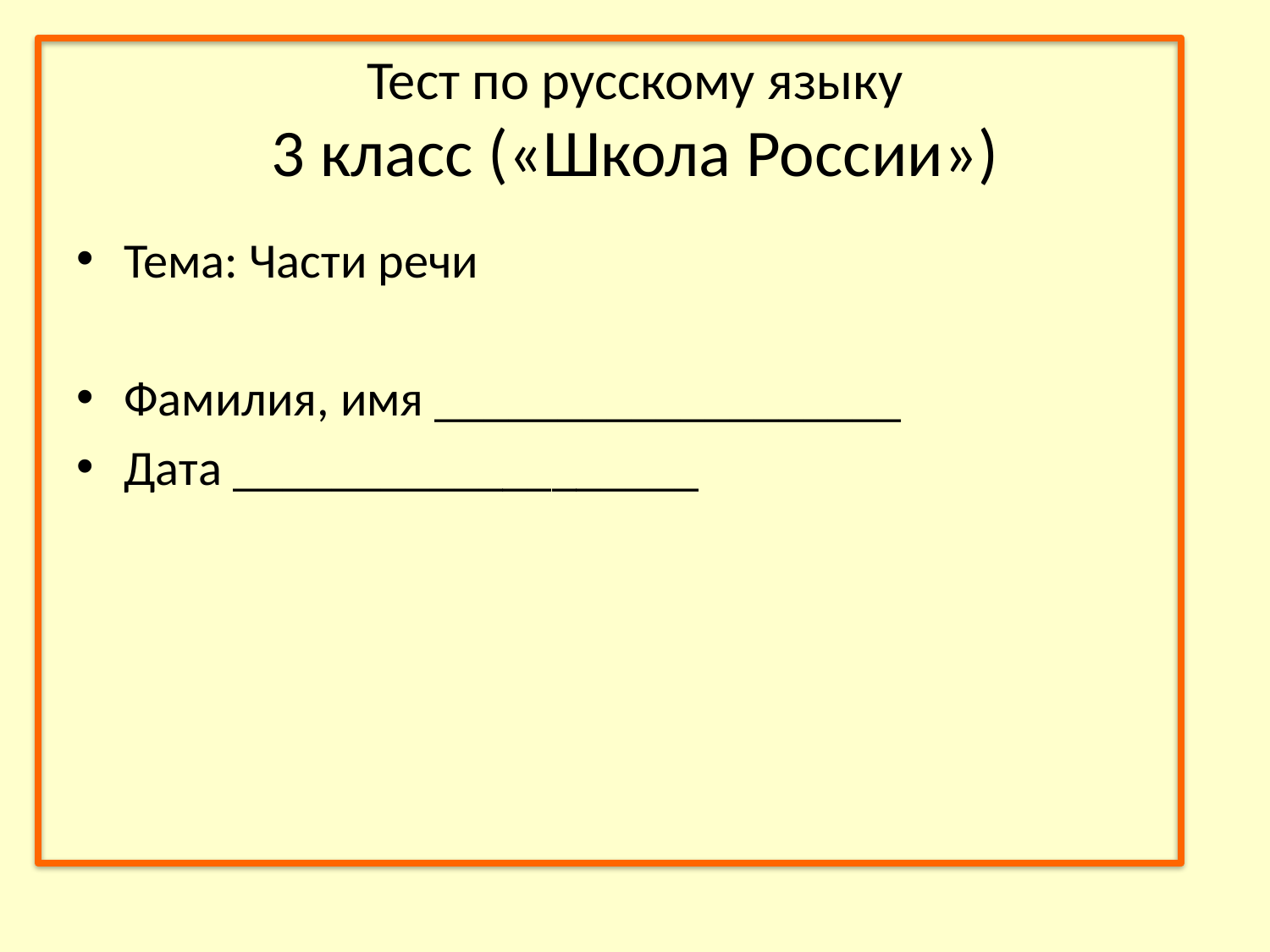

# Тест по русскому языку
3 класс («Школа России»)
Тема: Части речи

Фамилия, имя ___________________
Дата ___________________